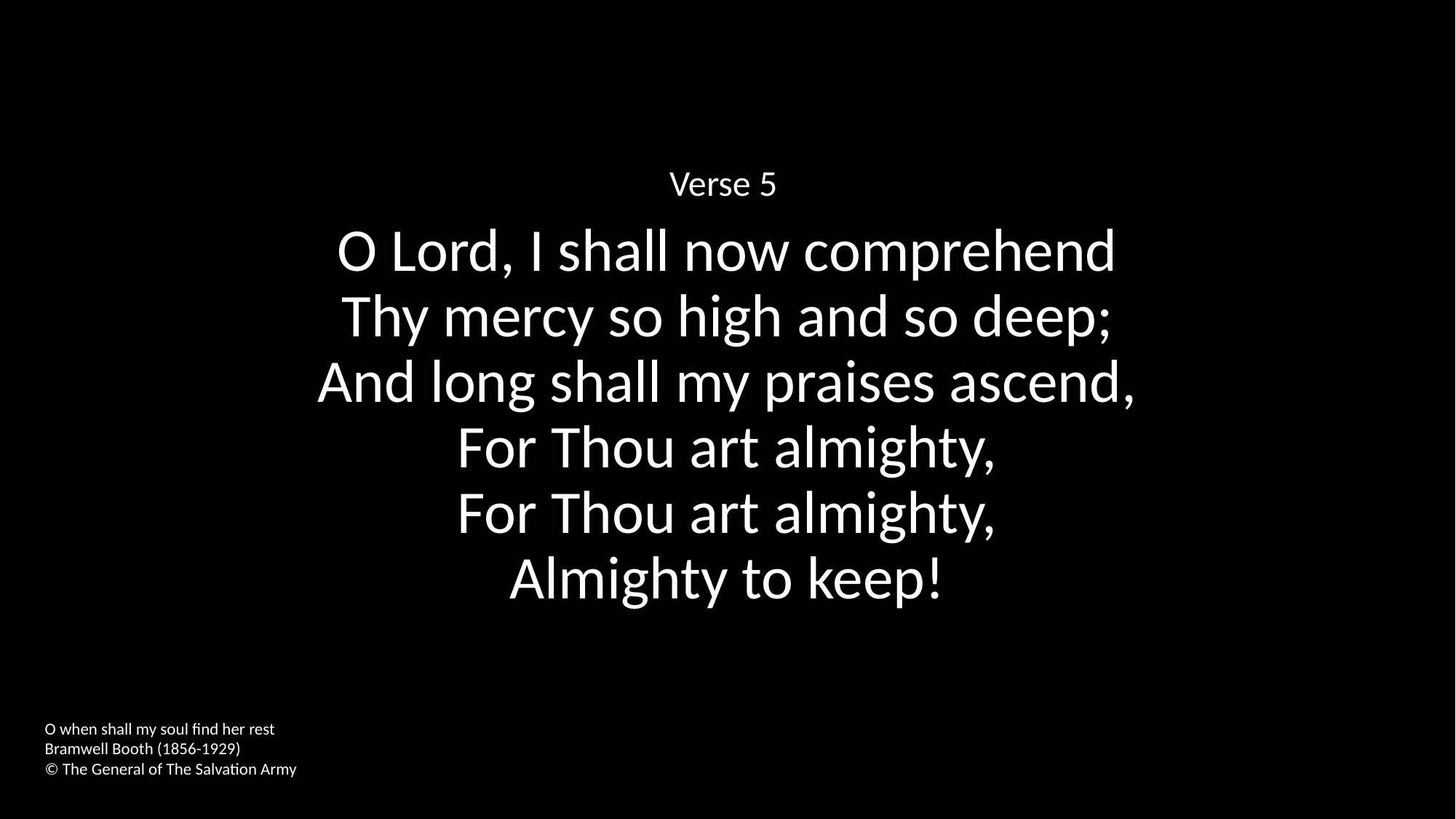

Verse 5
O Lord, I shall now comprehend
Thy mercy so high and so deep;
And long shall my praises ascend,
For Thou art almighty,
For Thou art almighty,
Almighty to keep!
O when shall my soul find her rest
Bramwell Booth (1856-1929)
© The General of The Salvation Army